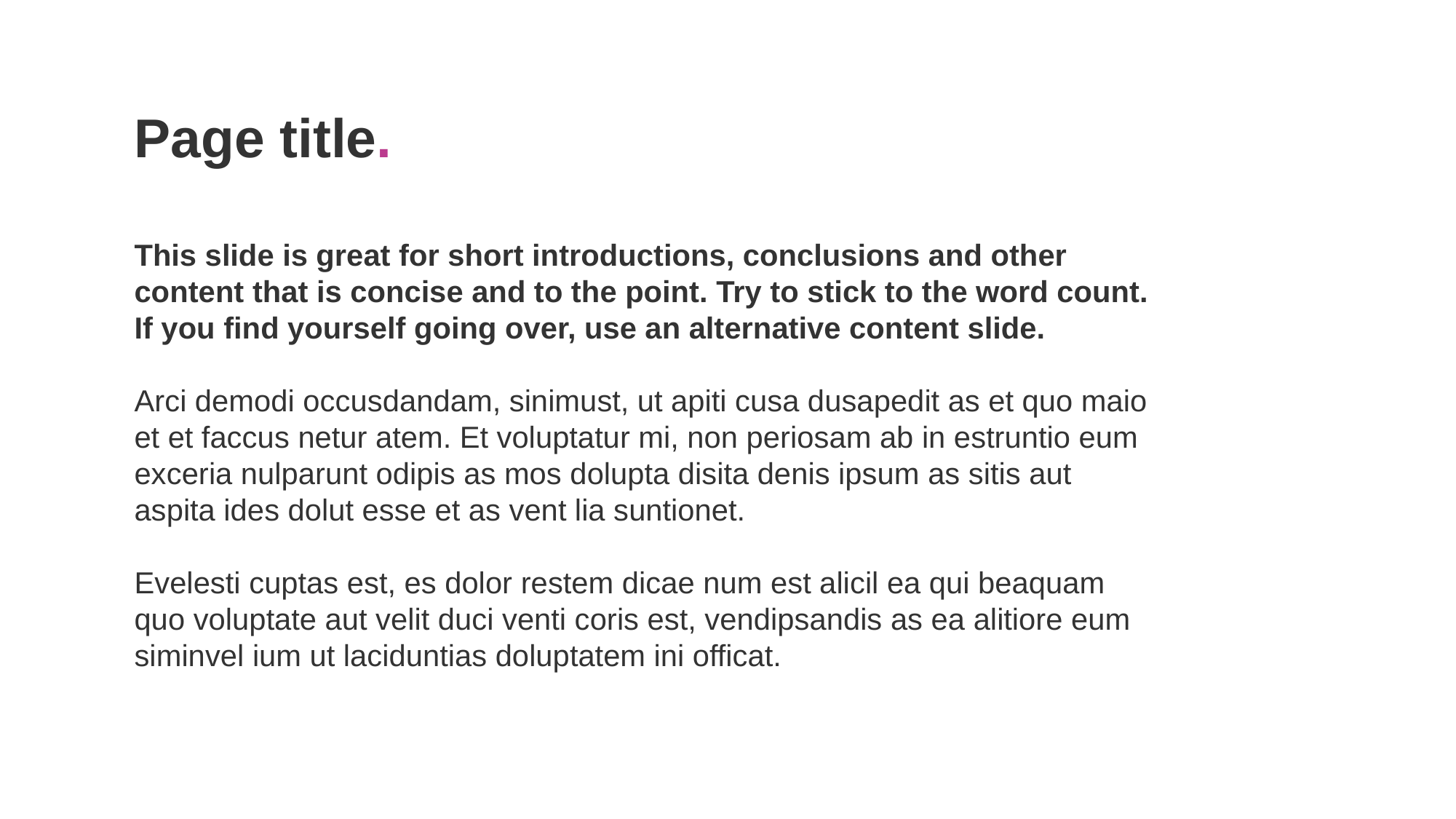

Page title.
This slide is great for short introductions, conclusions and other content that is concise and to the point. Try to stick to the word count. If you find yourself going over, use an alternative content slide.

Arci demodi occusdandam, sinimust, ut apiti cusa dusapedit as et quo maio et et faccus netur atem. Et voluptatur mi, non periosam ab in estruntio eum exceria nulparunt odipis as mos dolupta disita denis ipsum as sitis aut aspita ides dolut esse et as vent lia suntionet.

Evelesti cuptas est, es dolor restem dicae num est alicil ea qui beaquam quo voluptate aut velit duci venti coris est, vendipsandis as ea alitiore eum siminvel ium ut laciduntias doluptatem ini officat.